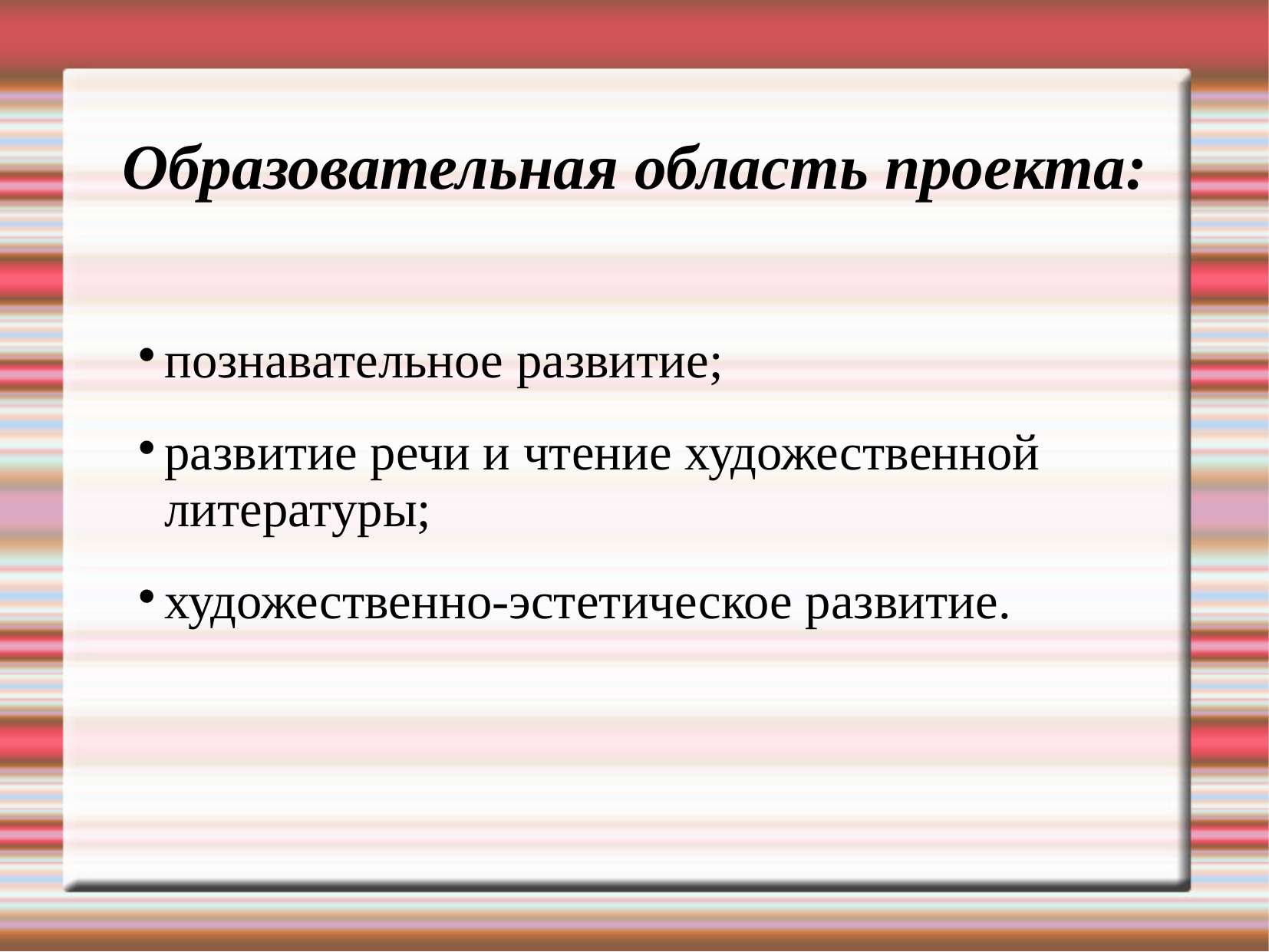

# Образовательная область проекта:

познавательное развитие;
развитие речи и чтение художественной литературы;
художественно-эстетическое развитие.